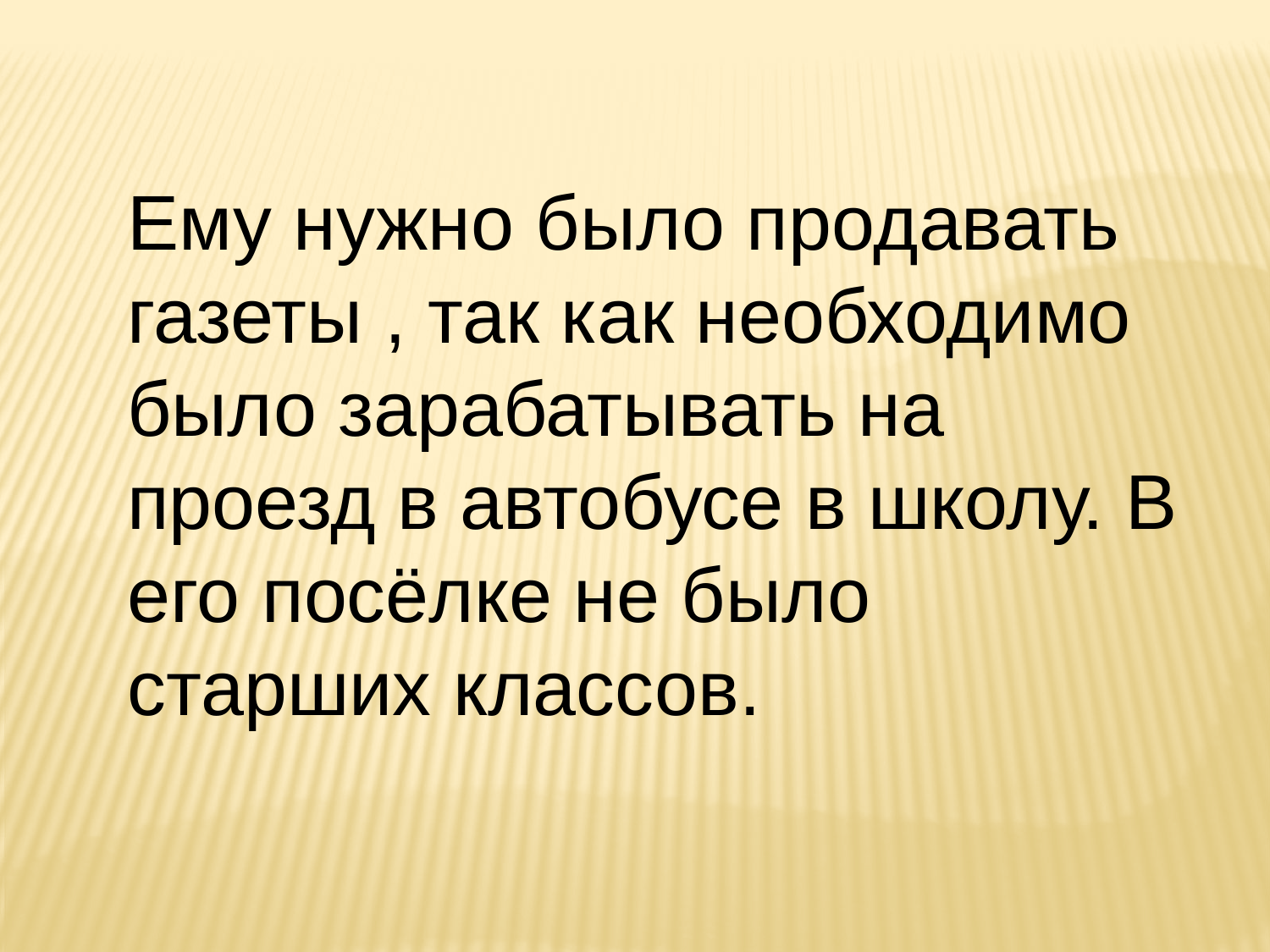

Ему нужно было продавать газеты , так как необходимо было зарабатывать на проезд в автобусе в школу. В его посёлке не было старших классов.